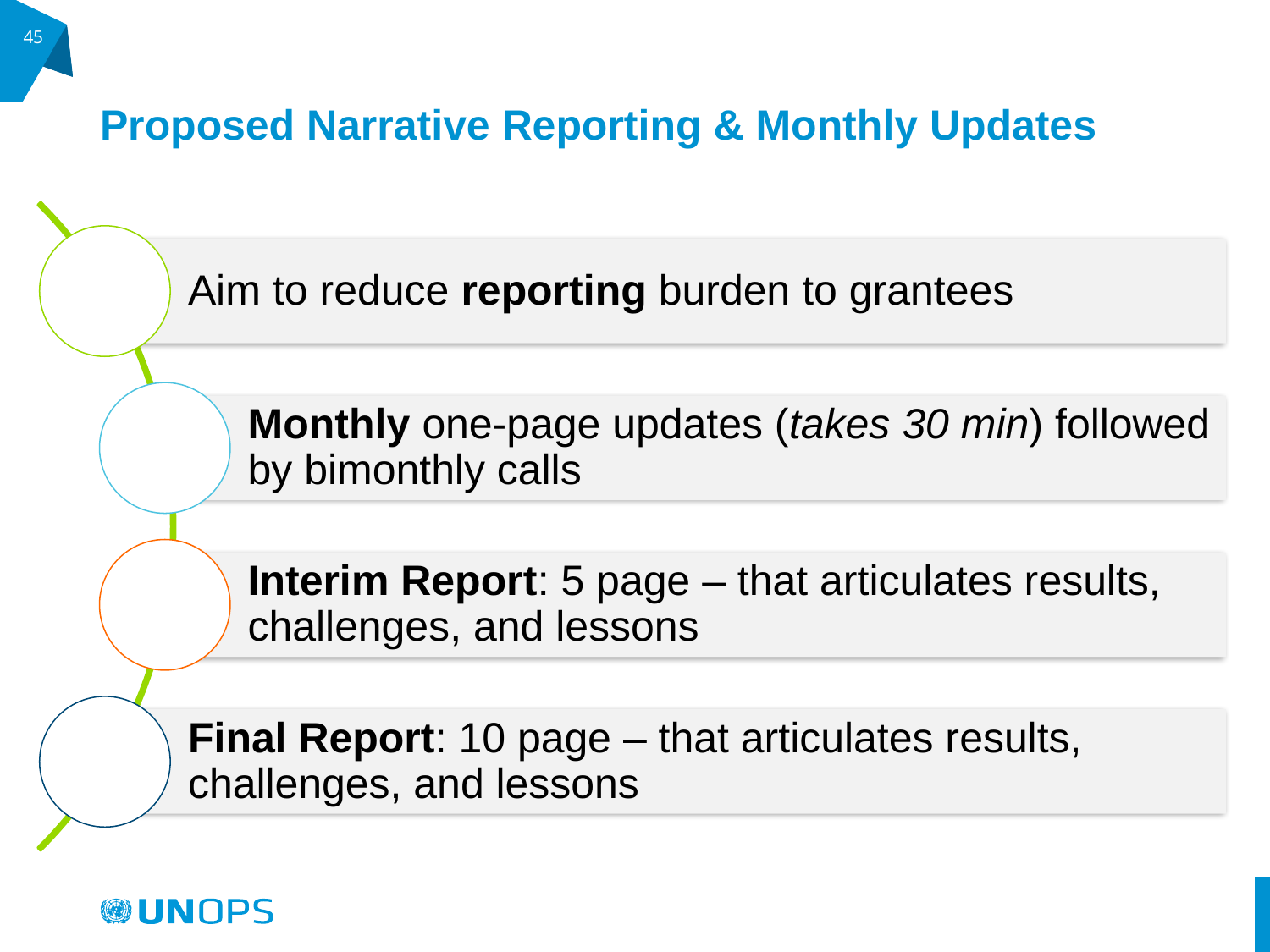

45
# Proposed Narrative Reporting & Monthly Updates
Aim to reduce reporting burden to grantees
Monthly one-page updates (takes 30 min) followed by bimonthly calls
Interim Report: 5 page – that articulates results, challenges, and lessons
Final Report: 10 page – that articulates results, challenges, and lessons